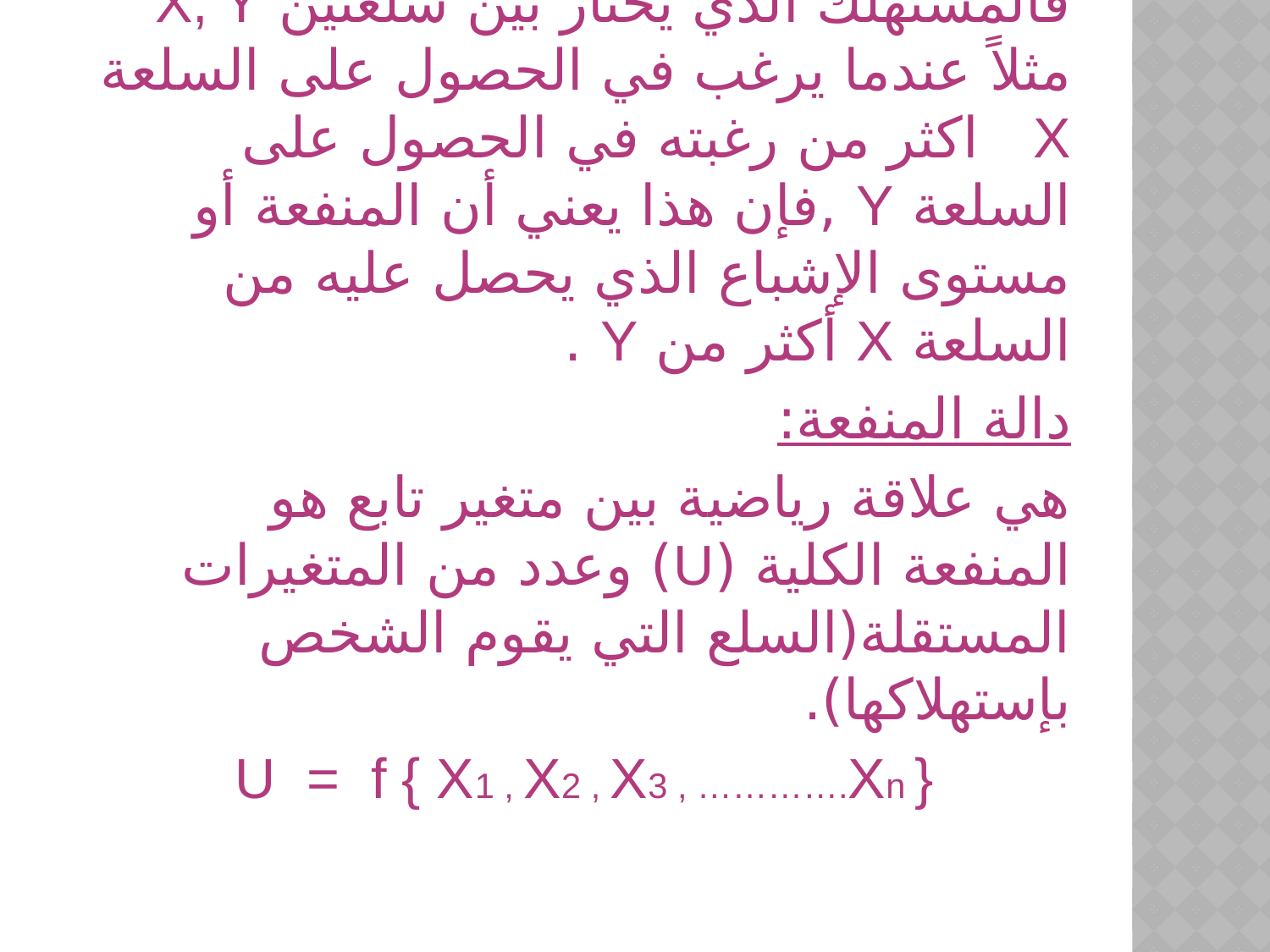

#
مفهوم المنفعة:
هي مستوى الرضى أو الإشباع الذي يحصل عليه المستهلك من استهلاك سلعة أو خدمة معينة.
فالمستهلك الذي يختار بين سلعتين X, Y  مثلاً عندما يرغب في الحصول على السلعة X   اكثر من رغبته في الحصول على السلعة Y ,فإن هذا يعني أن المنفعة أو مستوى الإشباع الذي يحصل عليه من السلعة X أكثر من Y .
دالة المنفعة:
هي علاقة رياضية بين متغير تابع هو المنفعة الكلية (U) وعدد من المتغيرات المستقلة(السلع التي يقوم الشخص بإستهلاكها).
U  =  f { X1 , X2 , X3 , ………….Xn }